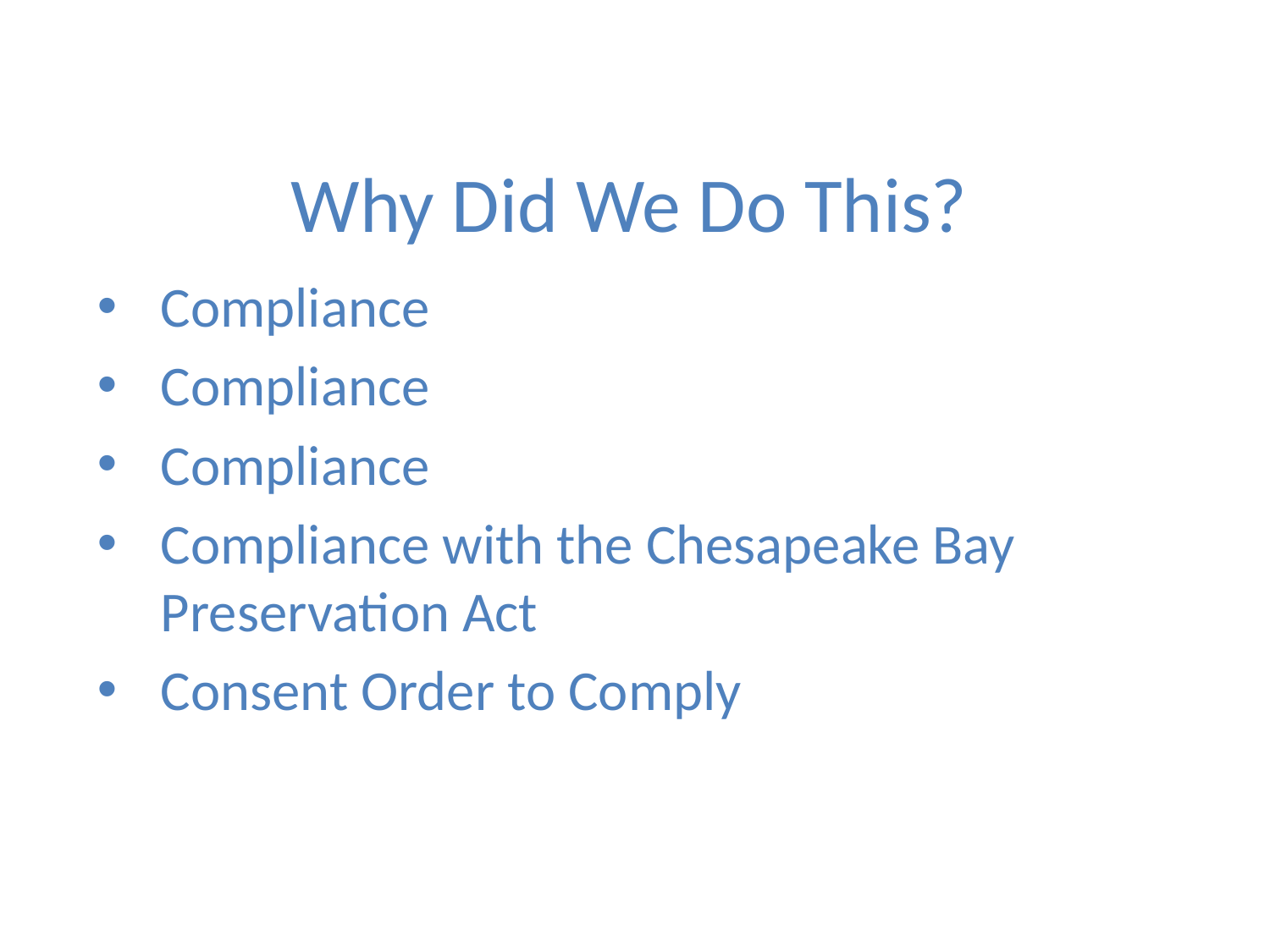

# Why Did We Do This?
Compliance
Compliance
Compliance
Compliance with the Chesapeake Bay Preservation Act
Consent Order to Comply